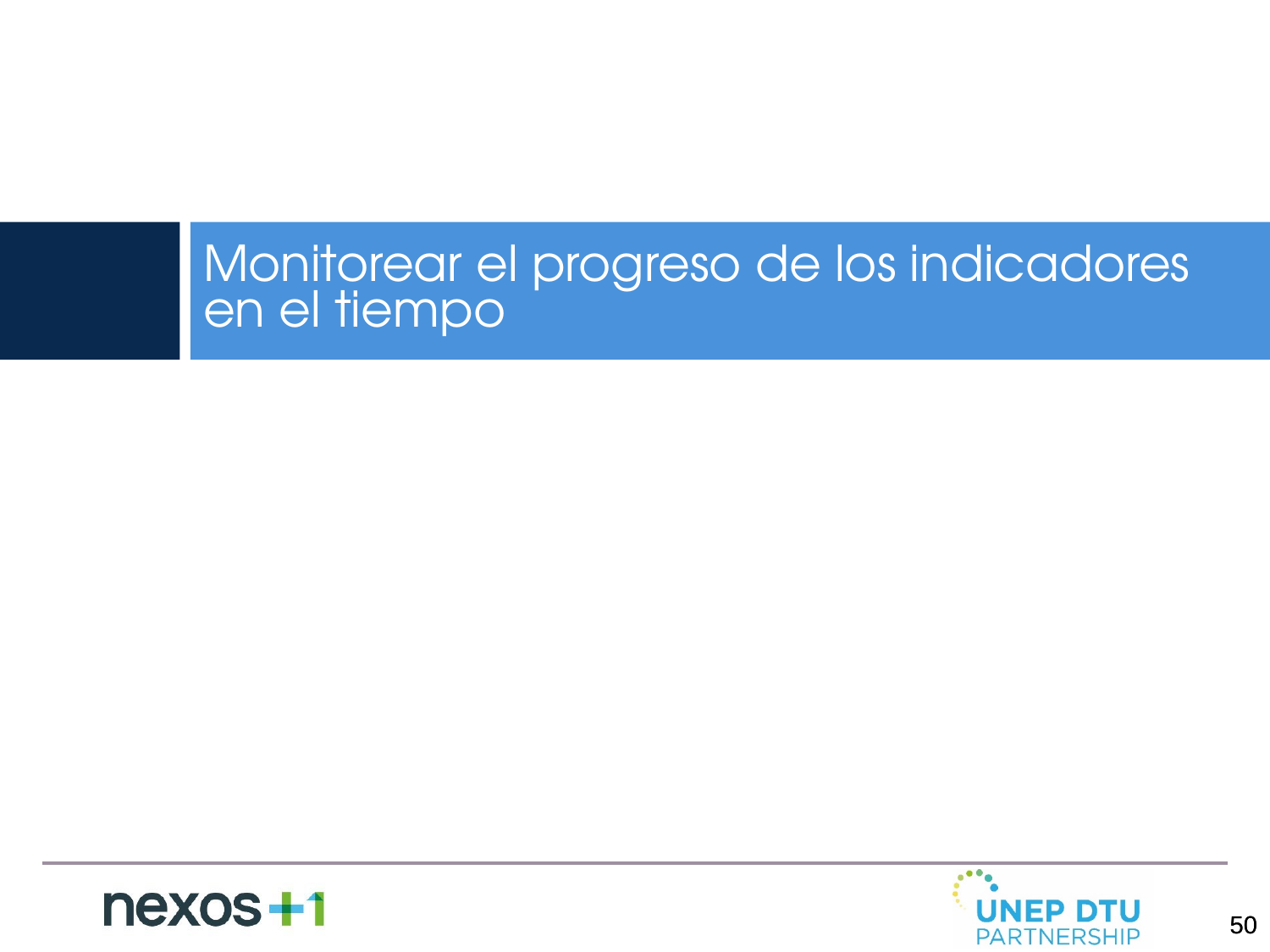

Monitorear el progreso de los indicadores en el tiempo
50